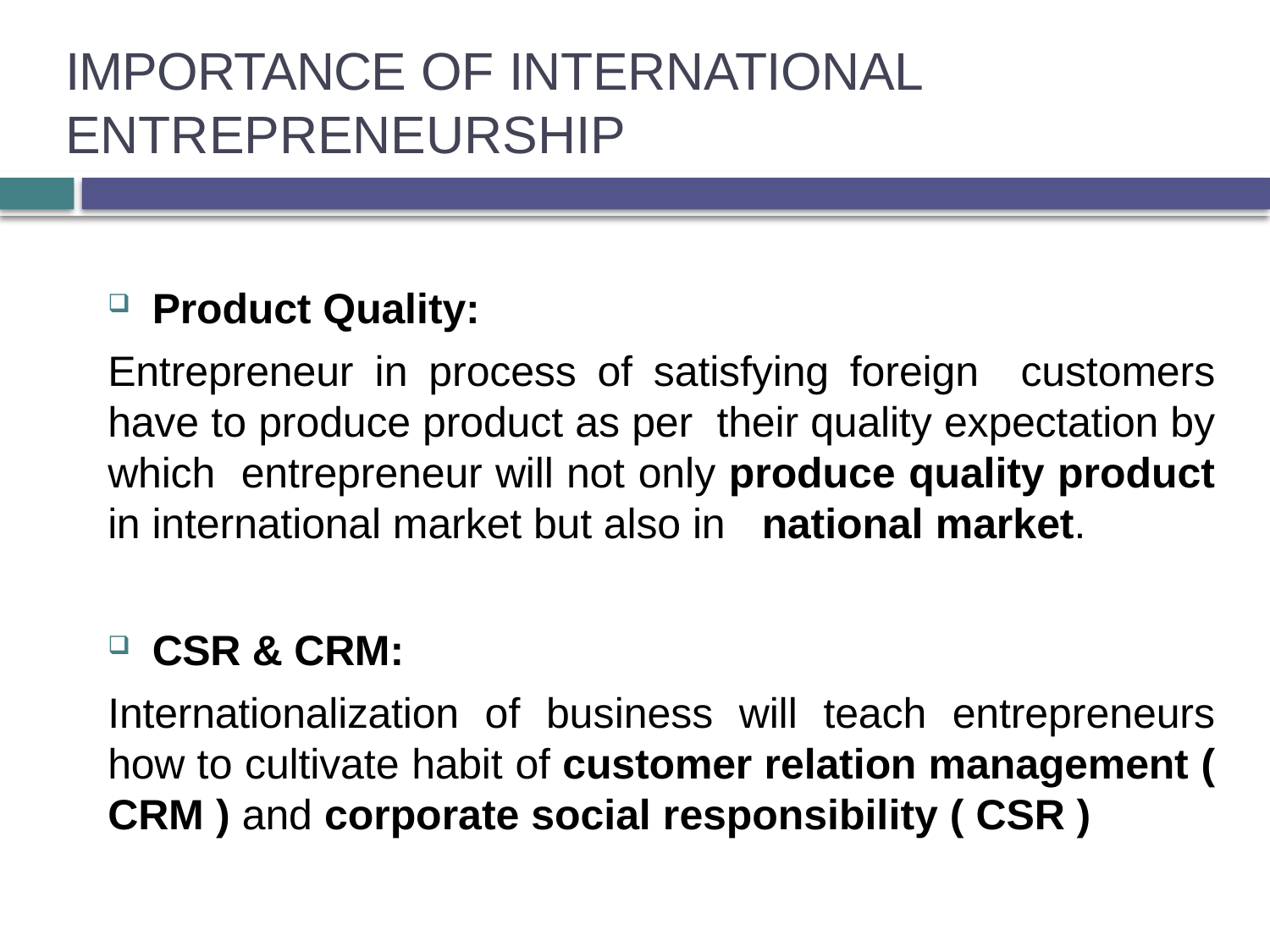

# IMPORTANCE OF INTERNATIONAL ENTREPRENEURSHIP
Product Quality:
Entrepreneur in process of satisfying foreign  customers have to produce product as per  their quality expectation by which  entrepreneur will not only produce quality product in international market but also in  national market.

CSR & CRM:
Internationalization of business will teach entrepreneurs how to cultivate habit of customer relation management ( CRM ) and corporate social responsibility ( CSR )